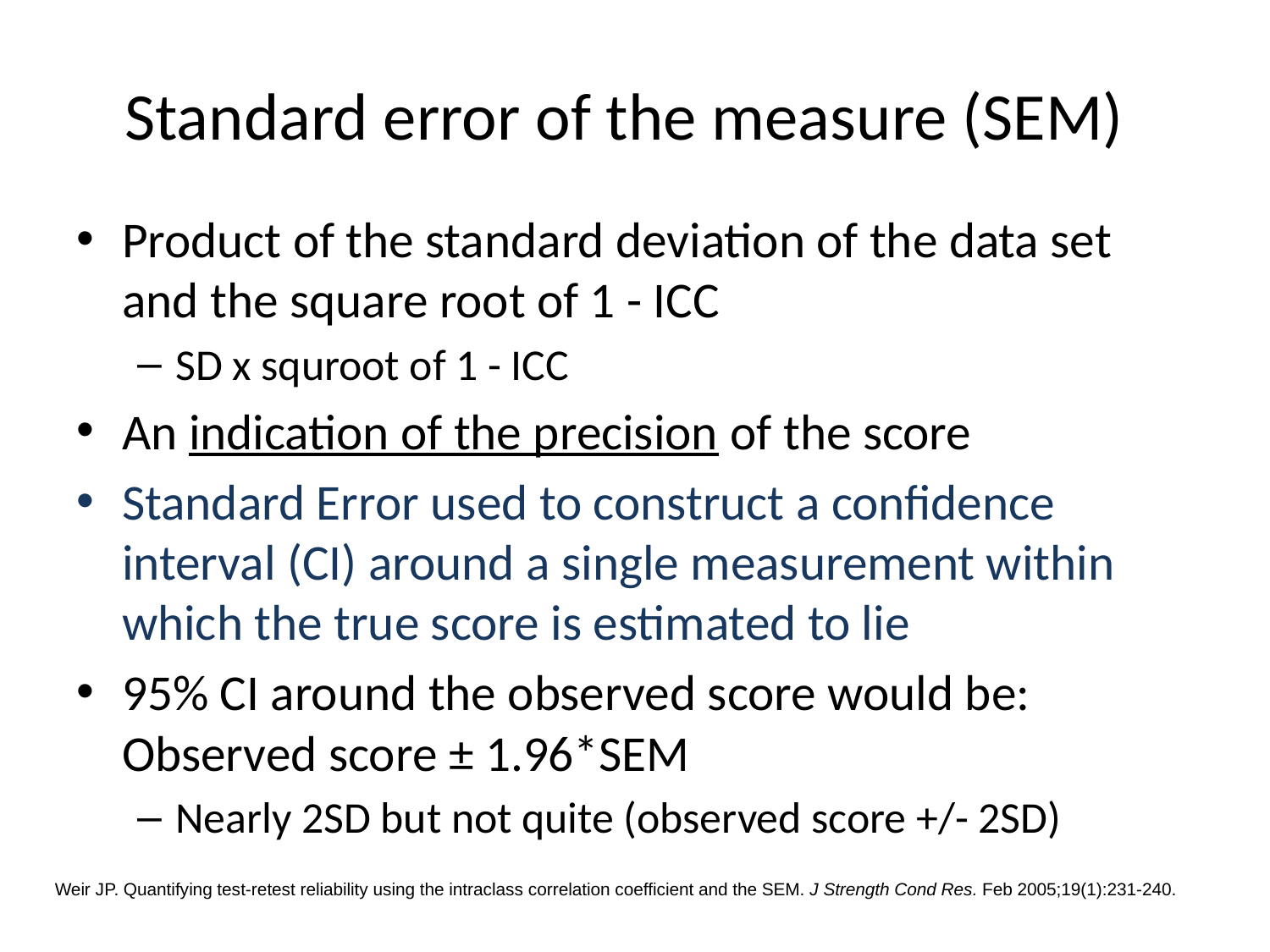

# Standard error of the measure (SEM)
Product of the standard deviation of the data set and the square root of 1 - ICC
SD x squroot of 1 - ICC
An indication of the precision of the score
Standard Error used to construct a confidence interval (CI) around a single measurement within which the true score is estimated to lie
95% CI around the observed score would be: Observed score ± 1.96*SEM
Nearly 2SD but not quite (observed score +/- 2SD)

Weir JP. Quantifying test-retest reliability using the intraclass correlation coefficient and the SEM. J Strength Cond Res. Feb 2005;19(1):231-240.